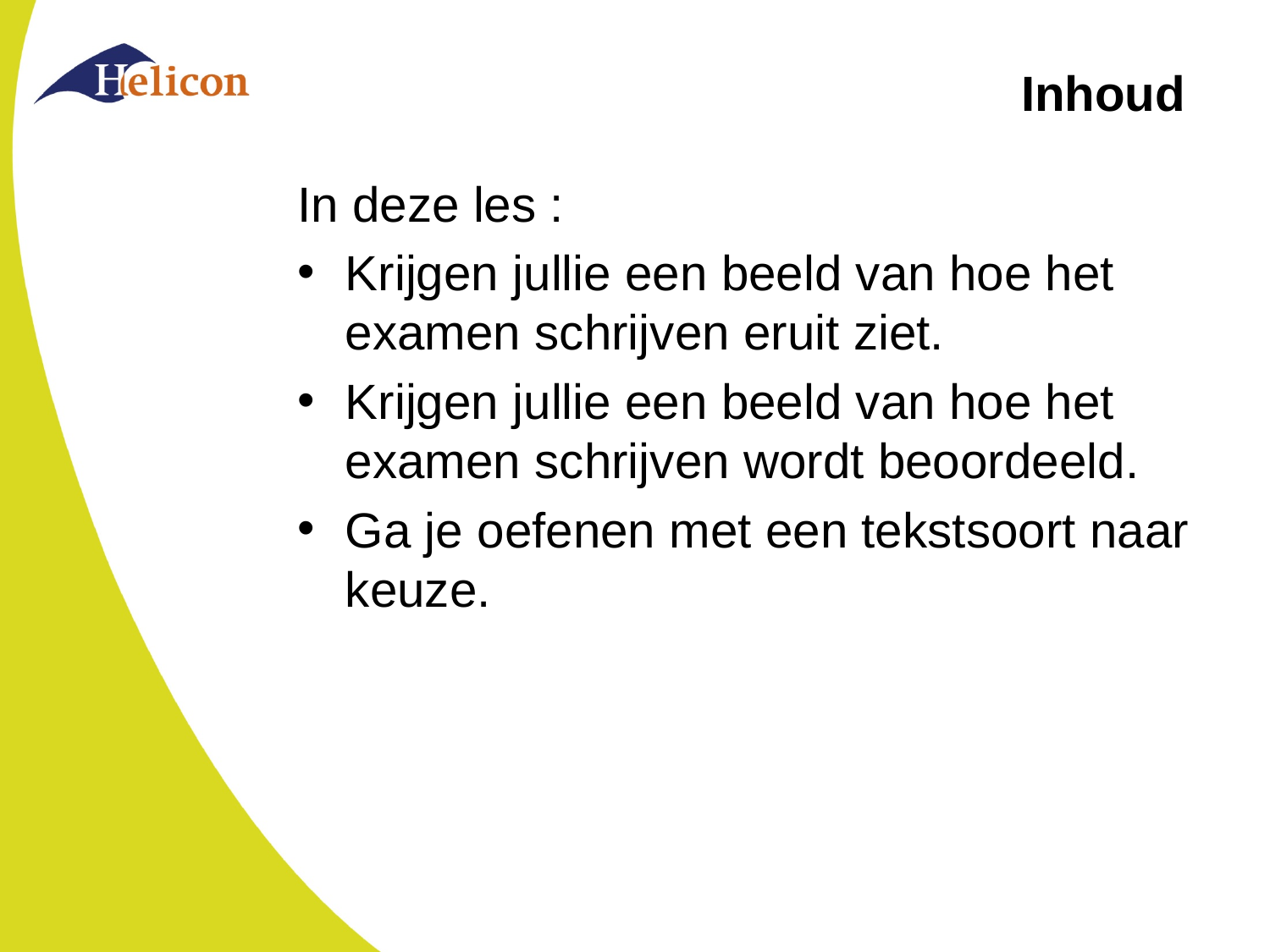

# Inhoud
In deze les :
Krijgen jullie een beeld van hoe het examen schrijven eruit ziet.
Krijgen jullie een beeld van hoe het examen schrijven wordt beoordeeld.
Ga je oefenen met een tekstsoort naar keuze.